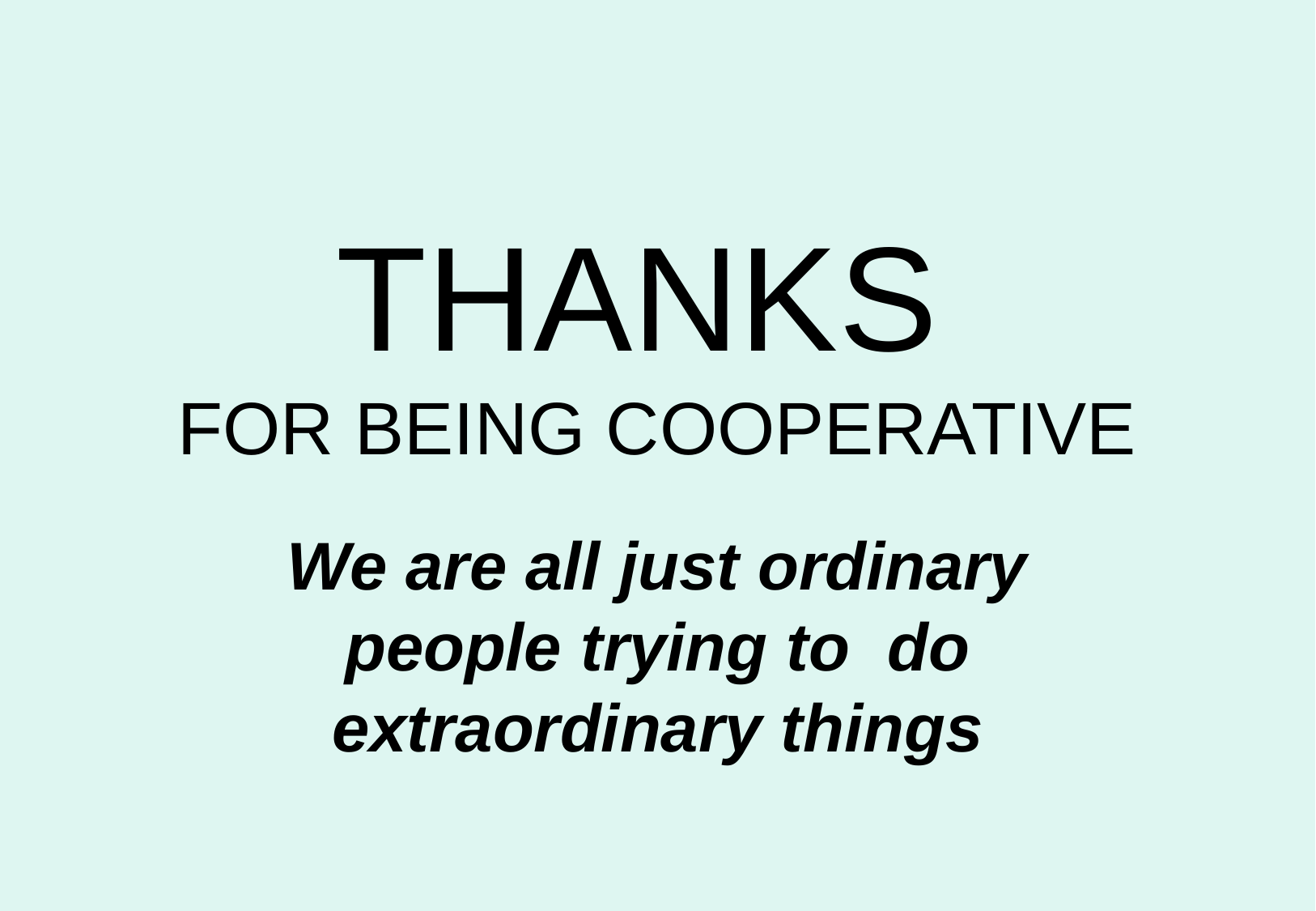

# THANKS FOR BEING COOPERATIVE
We are all just ordinary people trying to  do extraordinary things